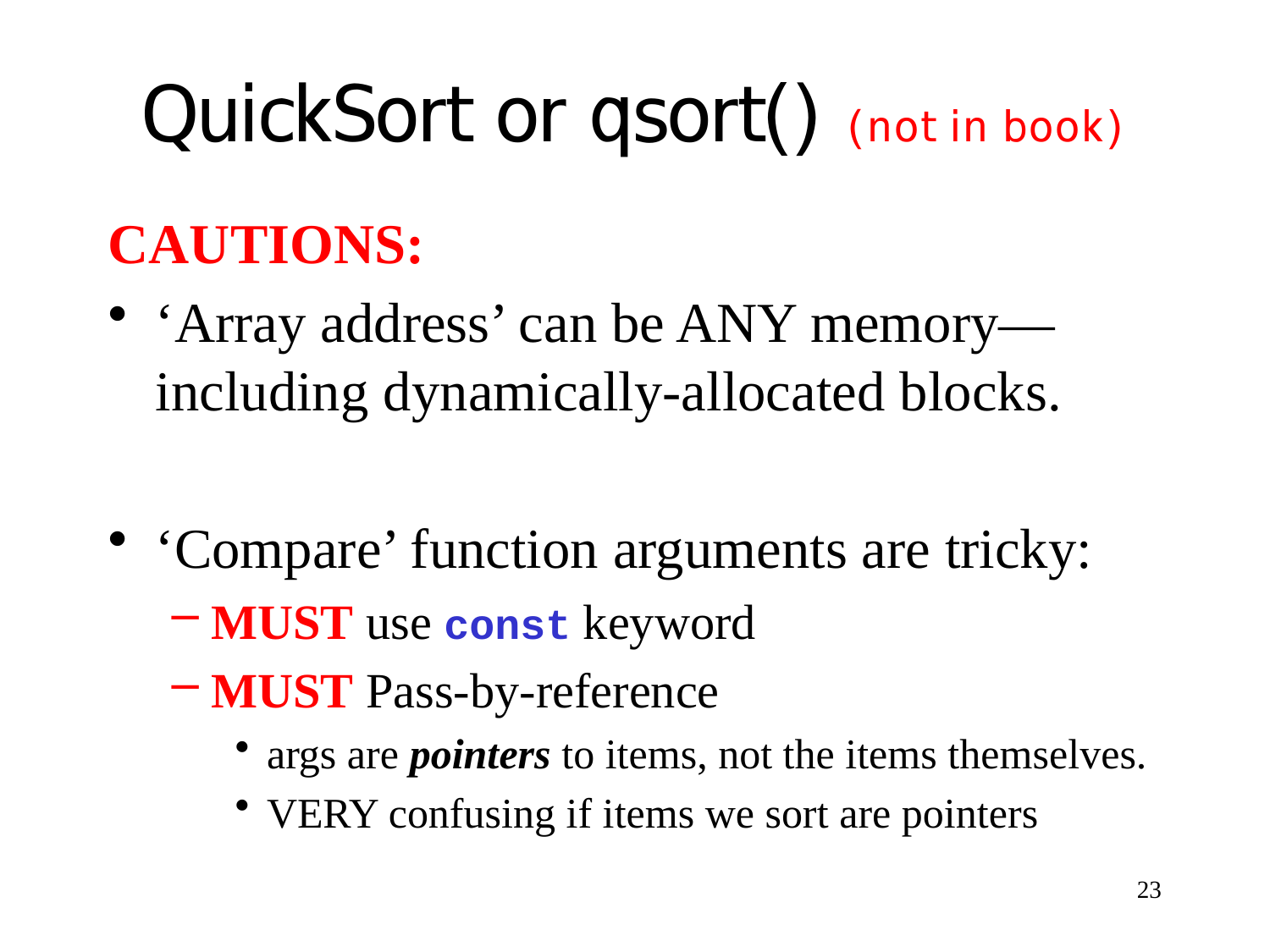

# QuickSort or qsort() (not in book)
CAUTIONS:
‘Array address’ can be ANY memory—including dynamically-allocated blocks.

‘Compare’ function arguments are tricky:
MUST use const keyword
MUST Pass-by-reference
args are pointers to items, not the items themselves.
VERY confusing if items we sort are pointers
23